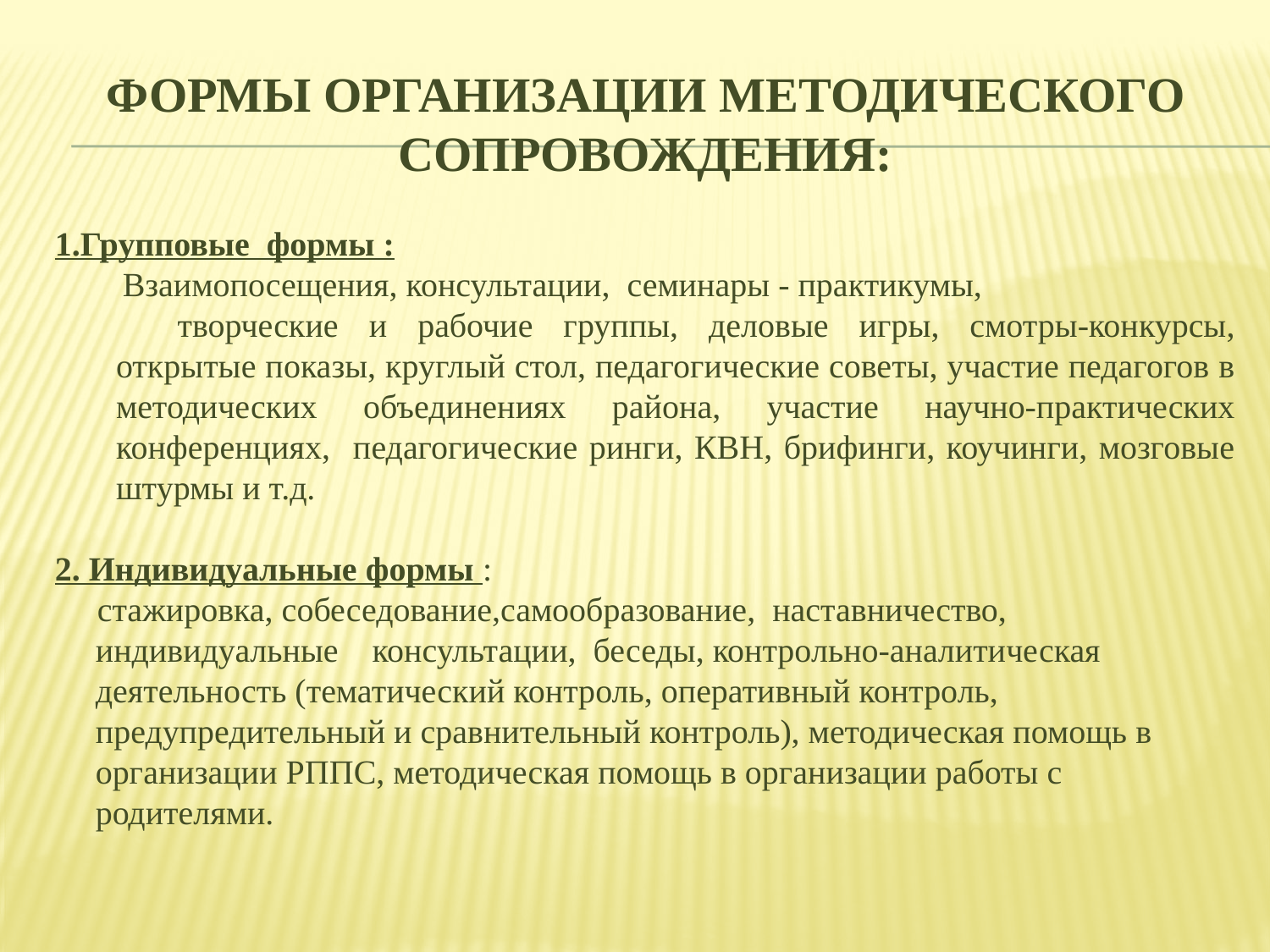

# Формы организации методического сопровождения:
1.Групповые  формы :
        Взаимопосещения, консультации,  семинары - практикумы,
        творческие  и  рабочие  группы,  деловые  игры,  смотры-конкурсы, открытые показы, круглый стол, педагогические советы, участие педагогов в методических объединениях района, участие научно-практических конференциях,  педагогические ринги, КВН, брифинги, коучинги, мозговые штурмы и т.д.

2. Индивидуальные формы :
     стажировка, собеседование,самообразование,  наставничество,  индивидуальные    консультации,  беседы, контрольно-аналитическая деятельность (тематический контроль, оперативный контроль, предупредительный и сравнительный контроль), методическая помощь в организации РППС, методическая помощь в организации работы с родителями.